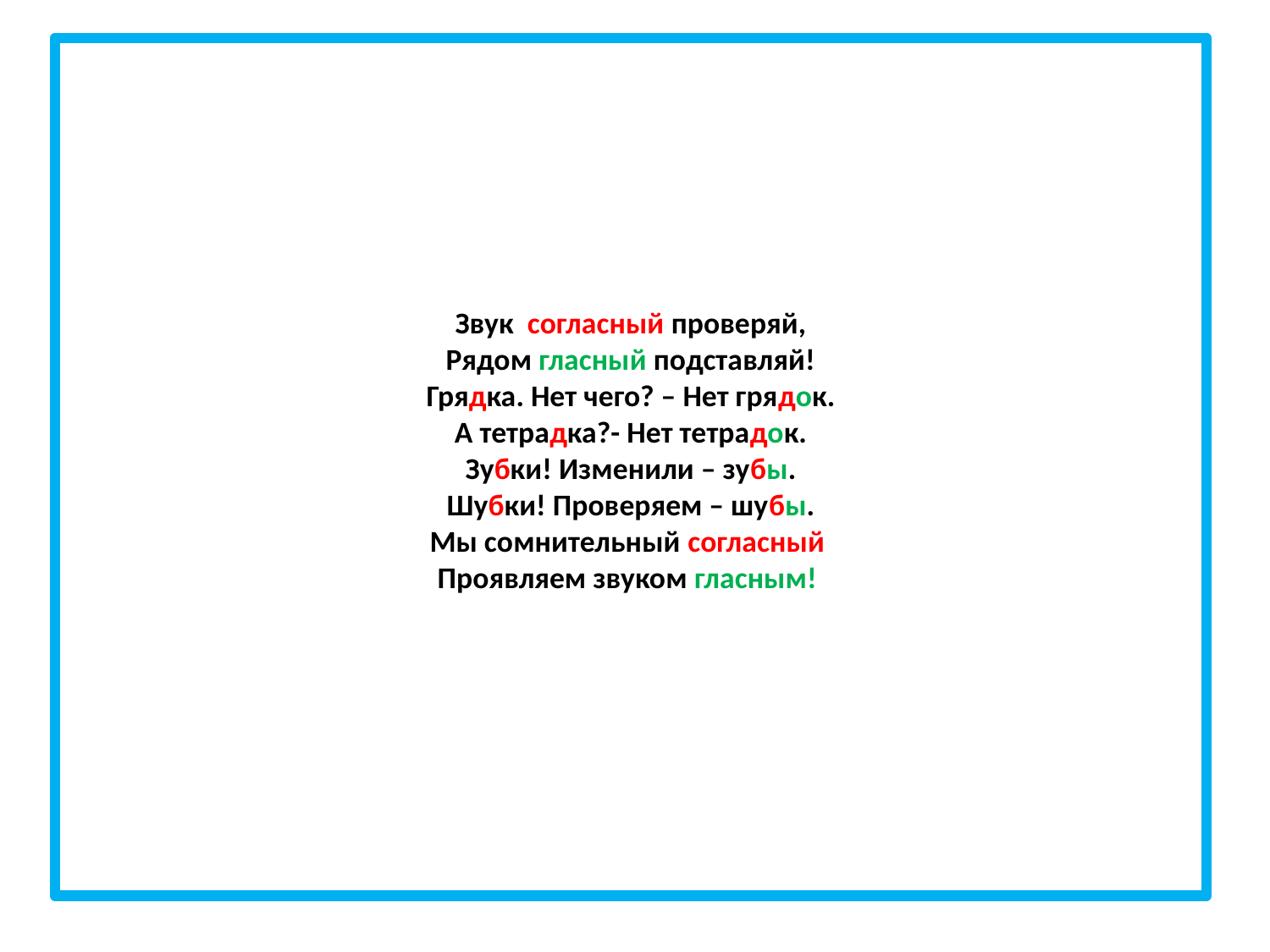

# Звук  согласный проверяй, Рядом гласный подставляй! Грядка. Нет чего? – Нет грядок. А тетрадка?- Нет тетрадок. Зубки! Изменили – зубы. Шубки! Проверяем – шубы. Мы сомнительный согласный Проявляем звуком гласным!